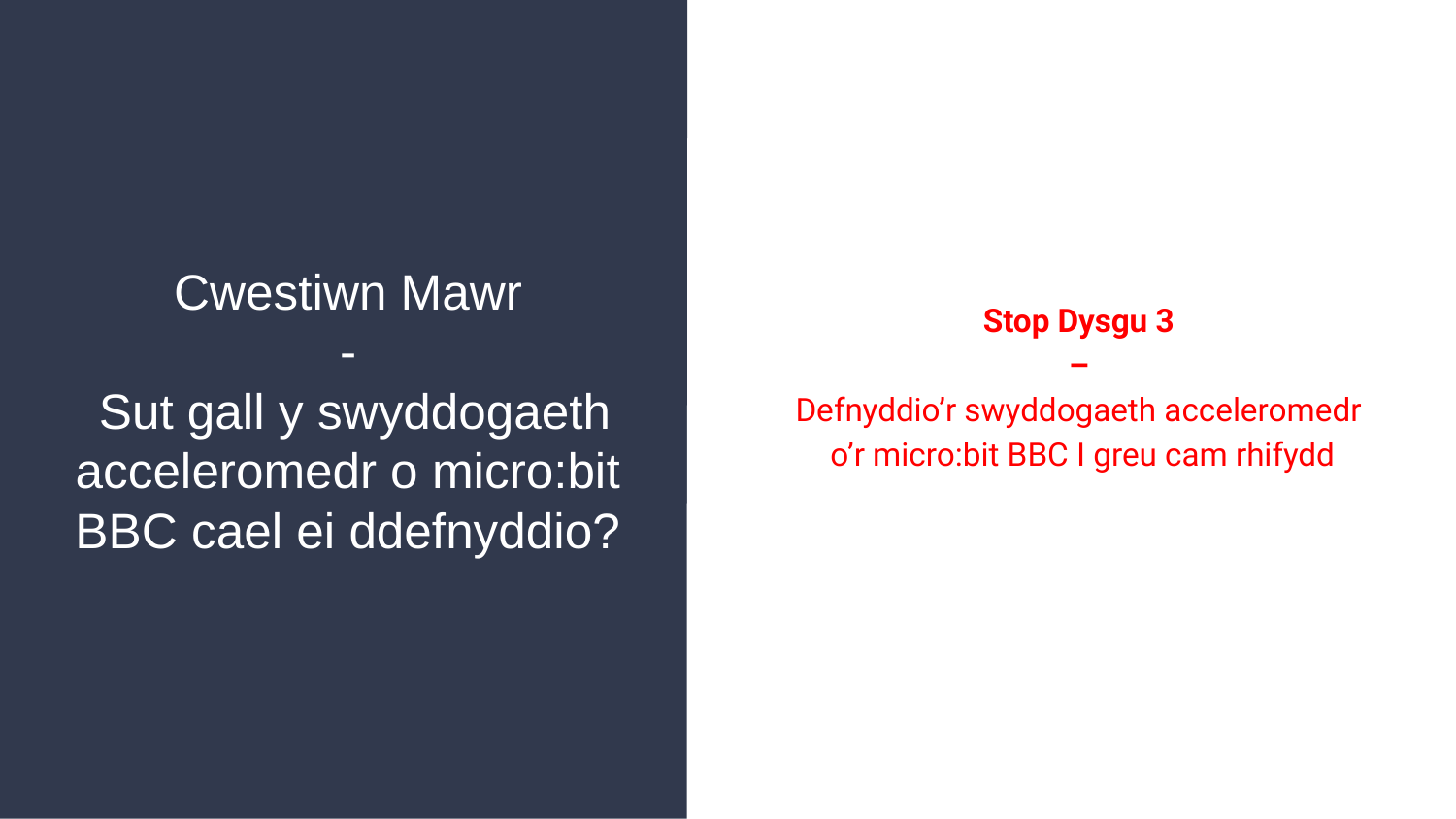

Stop Dysgu 3
–
Defnyddio’r swyddogaeth acceleromedr  o’r micro:bit BBC I greu cam rhifydd

# Cwestiwn Mawr - Sut gall y swyddogaeth acceleromedr o micro:bit BBC cael ei ddefnyddio?